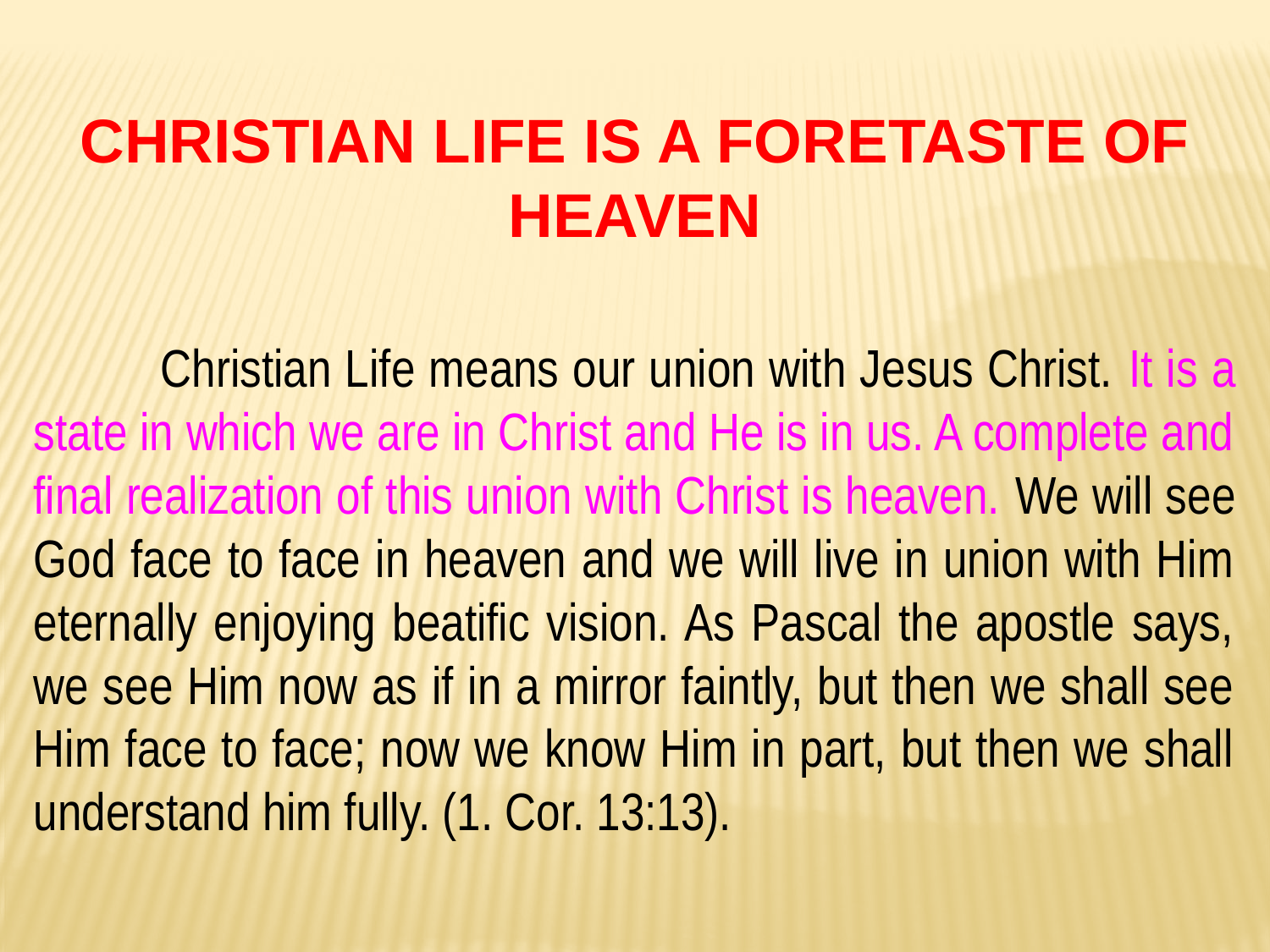

CHRISTIAN LIFE IS A FORETASTE OF HEAVEN
	Christian Life means our union with Jesus Christ. It is a state in which we are in Christ and He is in us. A complete and final realization of this union with Christ is heaven. We will see God face to face in heaven and we will live in union with Him eternally enjoying beatific vision. As Pascal the apostle says, we see Him now as if in a mirror faintly, but then we shall see Him face to face; now we know Him in part, but then we shall understand him fully. (1. Cor. 13:13).